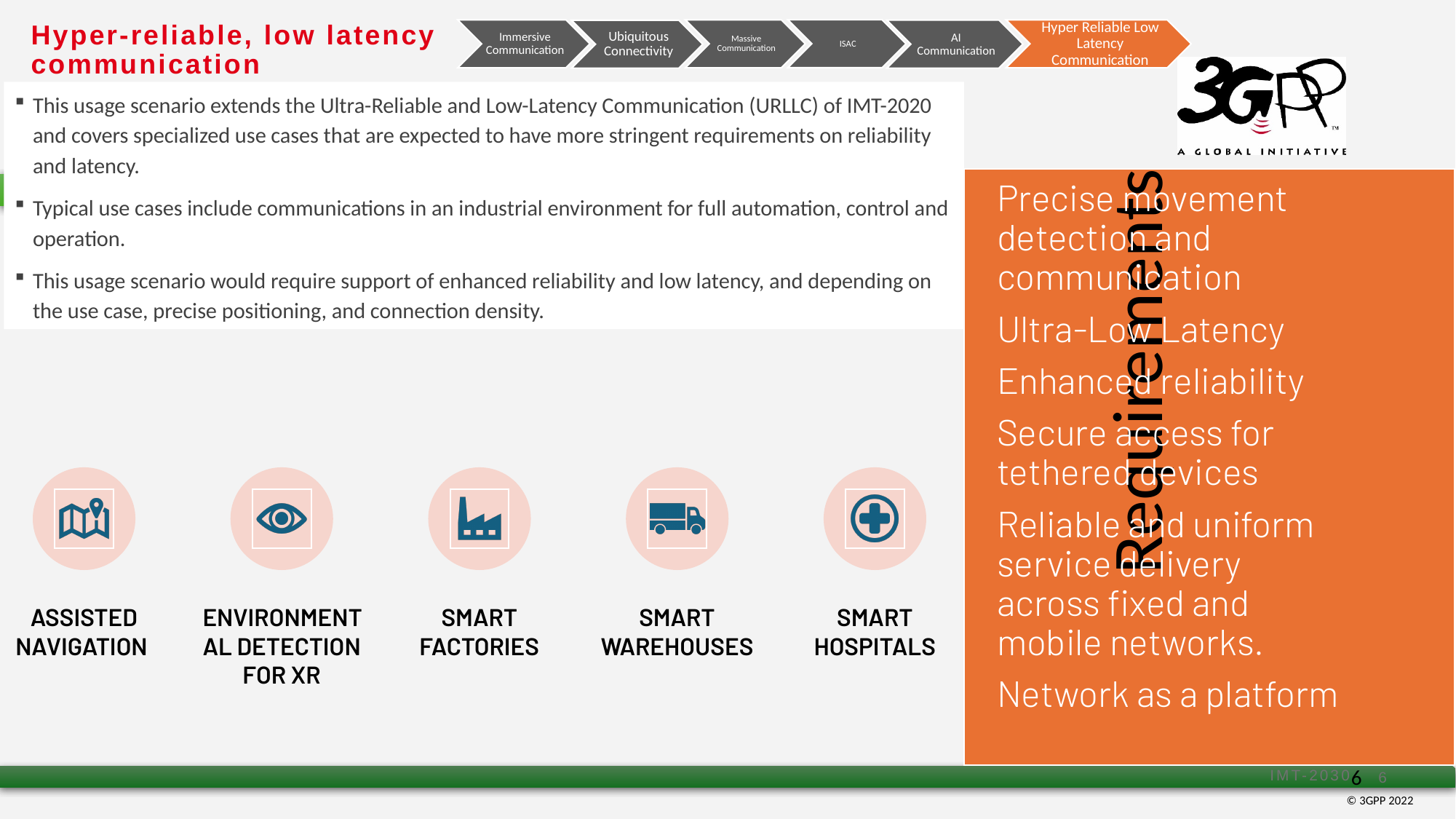

Immersive Communication
ISAC
Massive Communication
Ubiquitous Connectivity
AI Communication
Hyper Reliable Low Latency Communication
Hyper-reliable, low latency communication
This usage scenario extends the Ultra-Reliable and Low-Latency Communication (URLLC) of IMT-2020 and covers specialized use cases that are expected to have more stringent requirements on reliability and latency.
Typical use cases include communications in an industrial environment for full automation, control and operation.
This usage scenario would require support of enhanced reliability and low latency, and depending on the use case, precise positioning, and connection density.
Requirements
Precise movement detection and communication
Ultra-Low Latency
Enhanced reliability
Secure access for tethered devices
Reliable and uniform service delivery across fixed and mobile networks.
Network as a platform
Assisted Navigation
Environmental detection for xR
Smart Factories
Smart warehouses
Smart Hospitals
IMT-2030